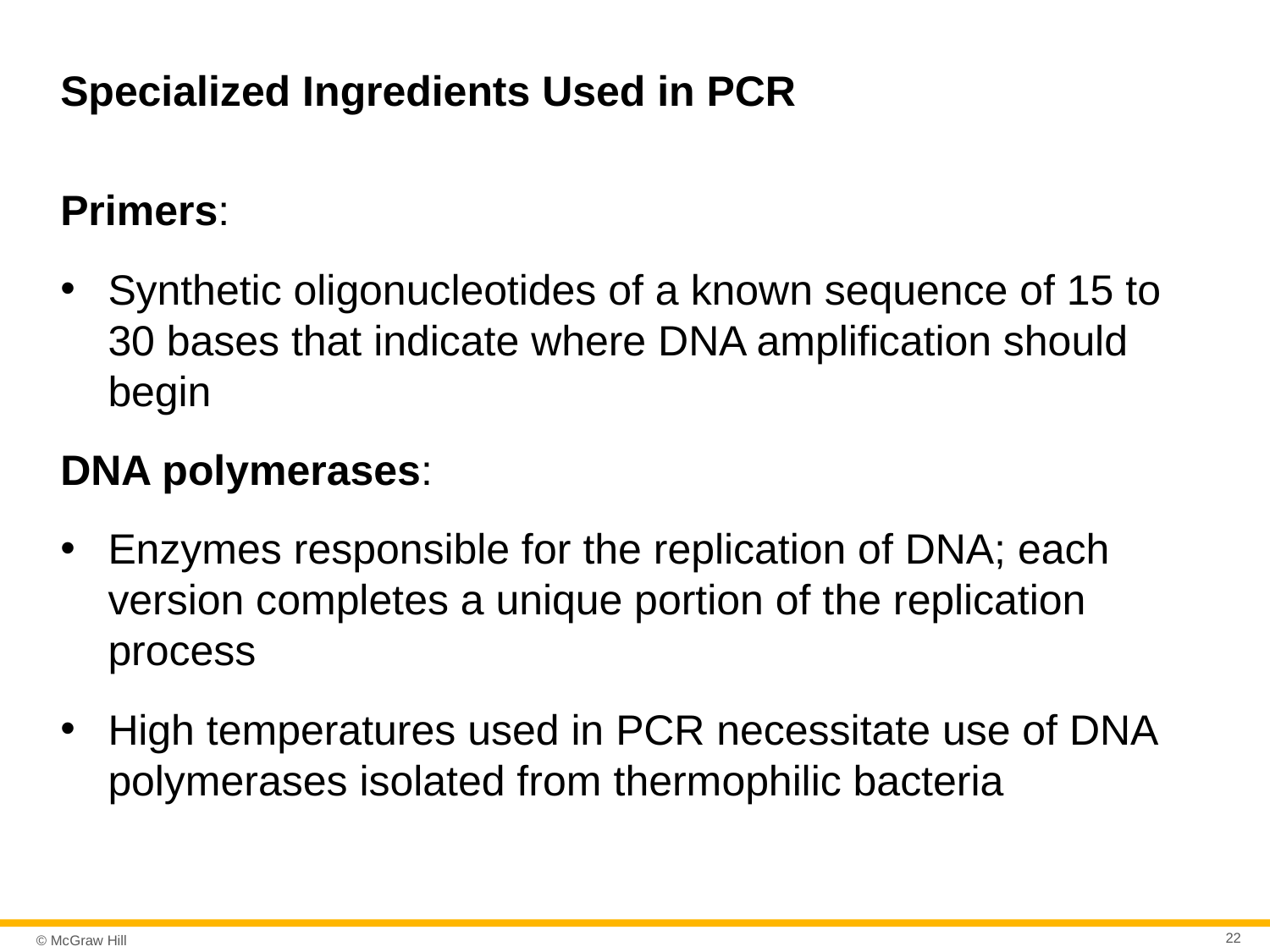

# Specialized Ingredients Used in PCR
Primers:
Synthetic oligonucleotides of a known sequence of 15 to 30 bases that indicate where DNA amplification should begin
DNA polymerases:
Enzymes responsible for the replication of DNA; each version completes a unique portion of the replication process
High temperatures used in PCR necessitate use of DNA polymerases isolated from thermophilic bacteria